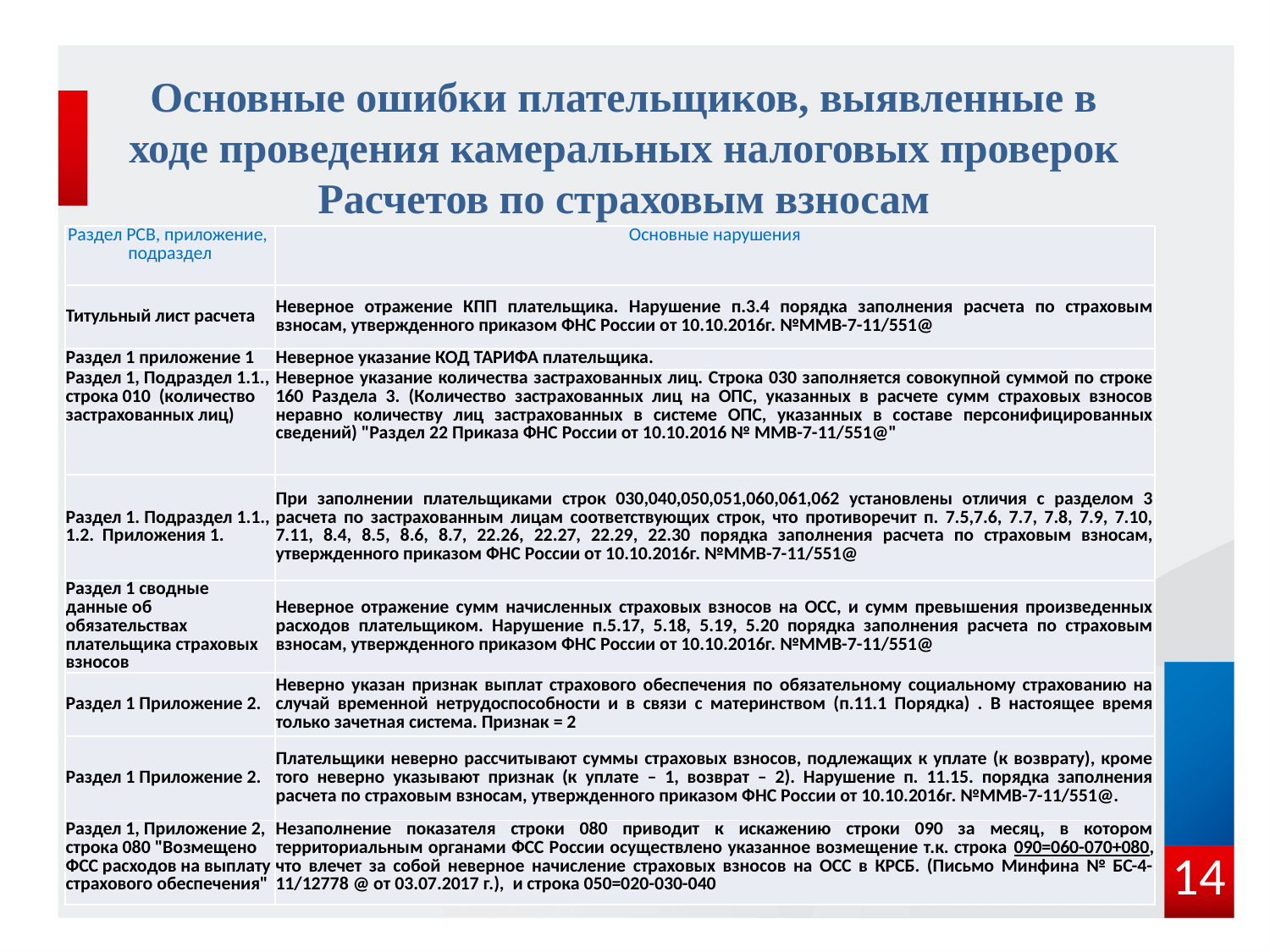

# Основные ошибки плательщиков, выявленные в ходе проведения камеральных налоговых проверок Расчетов по страховым взносам
| Раздел РСВ, приложение, подраздел | Основные нарушения |
| --- | --- |
| Титульный лист расчета | Неверное отражение КПП плательщика. Нарушение п.3.4 порядка заполнения расчета по страховым взносам, утвержденного приказом ФНС России от 10.10.2016г. №ММВ-7-11/551@ |
| Раздел 1 приложение 1 | Неверное указание КОД ТАРИФА плательщика. |
| Раздел 1, Подраздел 1.1., строка 010 (количество застрахованных лиц) | Неверное указание количества застрахованных лиц. Строка 030 заполняется совокупной суммой по строке 160 Раздела 3. (Количество застрахованных лиц на ОПС, указанных в расчете сумм страховых взносов неравно количеству лиц застрахованных в системе ОПС, указанных в составе персонифицированных сведений) "Раздел 22 Приказа ФНС России от 10.10.2016 № ММВ-7-11/551@" |
| Раздел 1. Подраздел 1.1., 1.2. Приложения 1. | При заполнении плательщиками строк 030,040,050,051,060,061,062 установлены отличия с разделом 3 расчета по застрахованным лицам соответствующих строк, что противоречит п. 7.5,7.6, 7.7, 7.8, 7.9, 7.10, 7.11, 8.4, 8.5, 8.6, 8.7, 22.26, 22.27, 22.29, 22.30 порядка заполнения расчета по страховым взносам, утвержденного приказом ФНС России от 10.10.2016г. №ММВ-7-11/551@ |
| Раздел 1 сводные данные об обязательствах плательщика страховых взносов | Неверное отражение сумм начисленных страховых взносов на ОСС, и сумм превышения произведенных расходов плательщиком. Нарушение п.5.17, 5.18, 5.19, 5.20 порядка заполнения расчета по страховым взносам, утвержденного приказом ФНС России от 10.10.2016г. №ММВ-7-11/551@ |
| Раздел 1 Приложение 2. | Неверно указан признак выплат страхового обеспечения по обязательному социальному страхованию на случай временной нетрудоспособности и в связи с материнством (п.11.1 Порядка) . В настоящее время только зачетная система. Признак = 2 |
| Раздел 1 Приложение 2. | Плательщики неверно рассчитывают суммы страховых взносов, подлежащих к уплате (к возврату), кроме того неверно указывают признак (к уплате – 1, возврат – 2). Нарушение п. 11.15. порядка заполнения расчета по страховым взносам, утвержденного приказом ФНС России от 10.10.2016г. №ММВ-7-11/551@. |
| Раздел 1, Приложение 2, строка 080 "Возмещено ФСС расходов на выплату страхового обеспечения" | Незаполнение показателя строки 080 приводит к искажению строки 090 за месяц, в котором территориальным органами ФСС России осуществлено указанное возмещение т.к. строка 090=060-070+080, что влечет за собой неверное начисление страховых взносов на ОСС в КРСБ. (Письмо Минфина № БС-4-11/12778 @ от 03.07.2017 г.), и строка 050=020-030-040 |
14